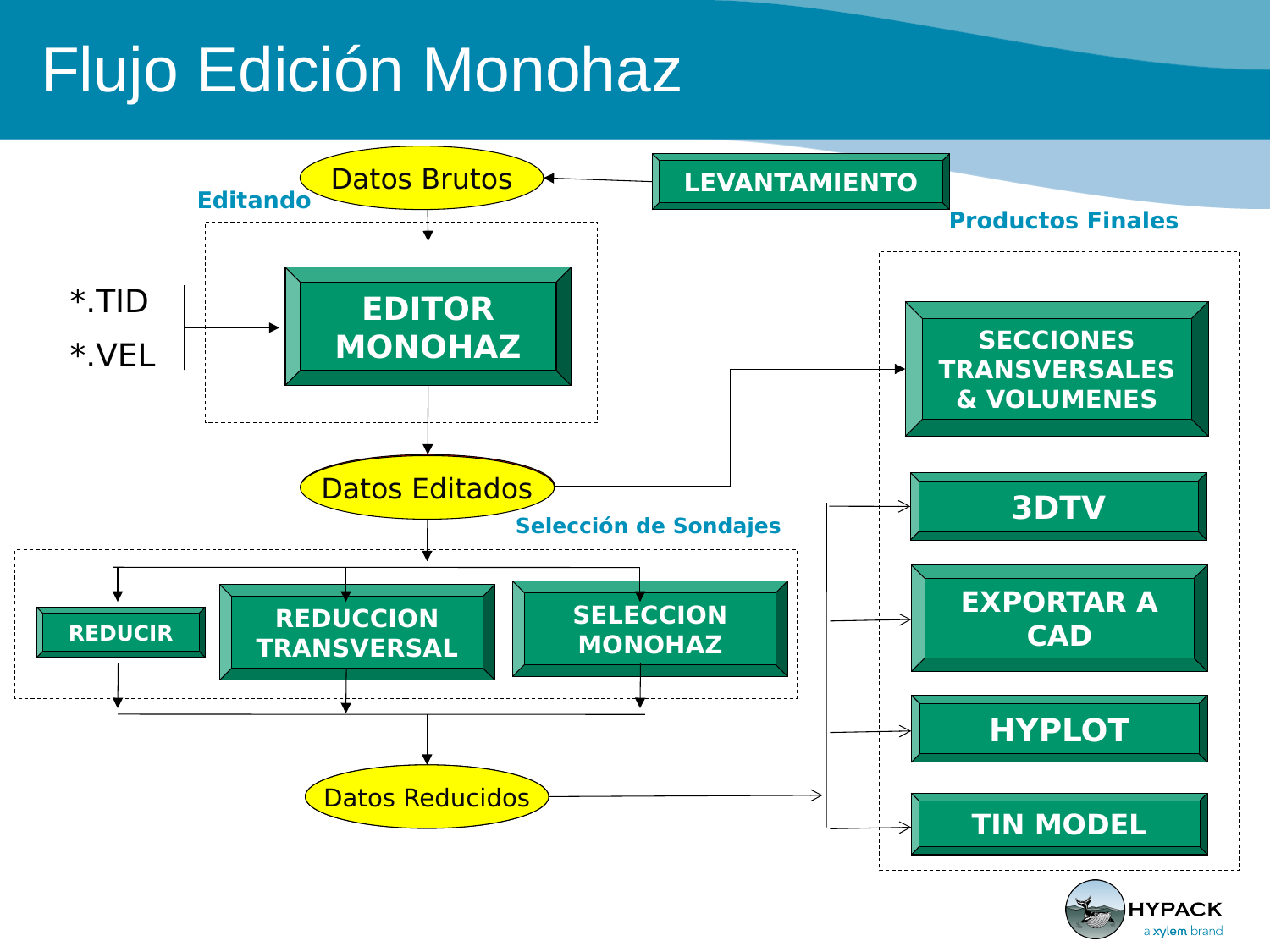

Flujo Edición Monohaz
Datos Brutos
LEVANTAMIENTO
Editando
Productos Finales

EDITOR MONOHAZ

*.TID
*.VEL

SECCIONES TRANSVERSALES & VOLUMENES

Datos Editados
Datos Editados
3DTV
Selección de Sondajes

EXPORTAR A CAD
SELECCION MONOHAZ
REDUCCION TRANSVERSAL
REDUCIR
HYPLOT

Datos Reducidos
TIN MODEL